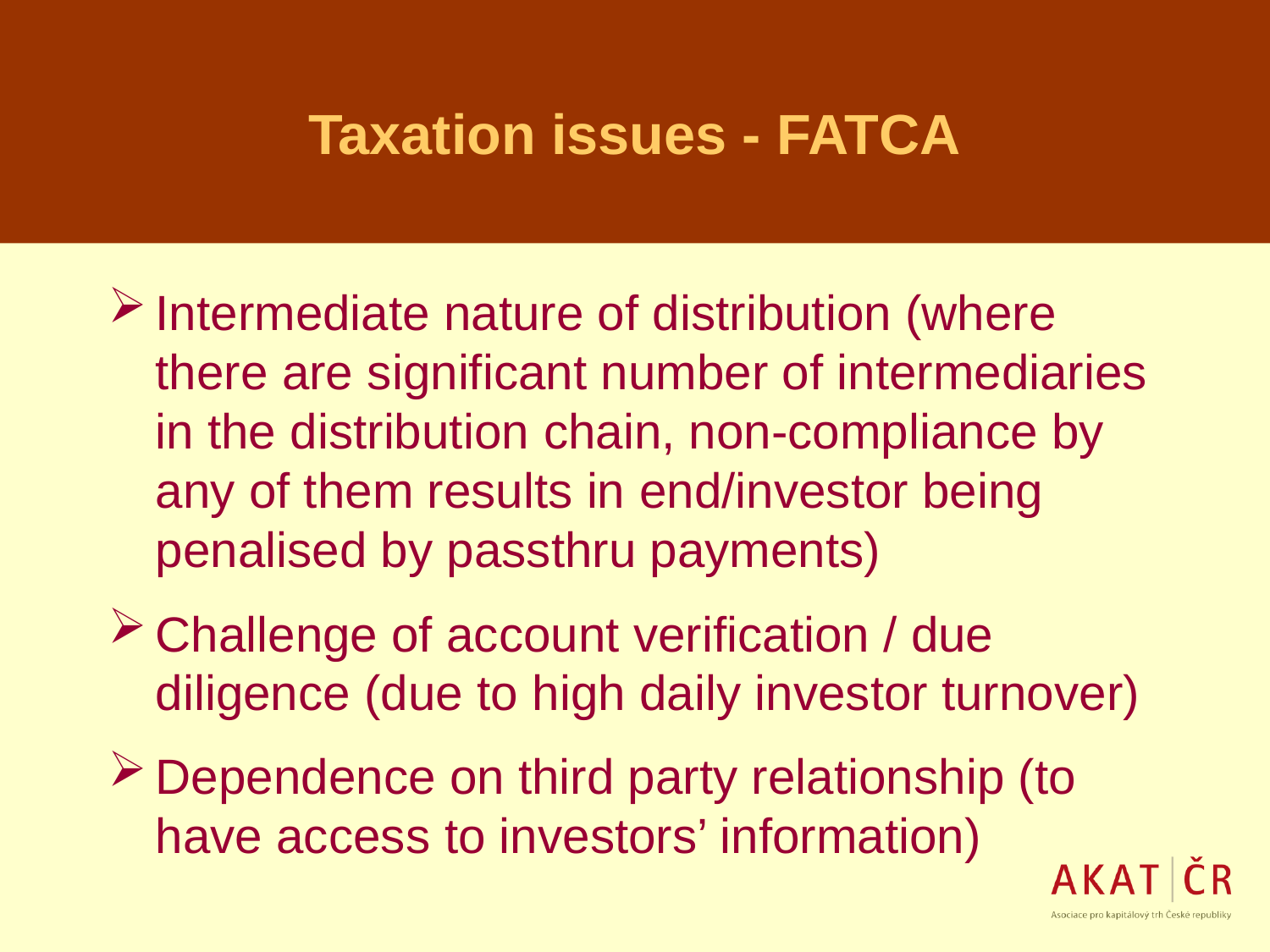

# Taxation issues - FATCA
Intermediate nature of distribution (where there are significant number of intermediaries in the distribution chain, non-compliance by any of them results in end/investor being penalised by passthru payments)
Challenge of account verification / due diligence (due to high daily investor turnover)
Dependence on third party relationship (to have access to investors’ information)